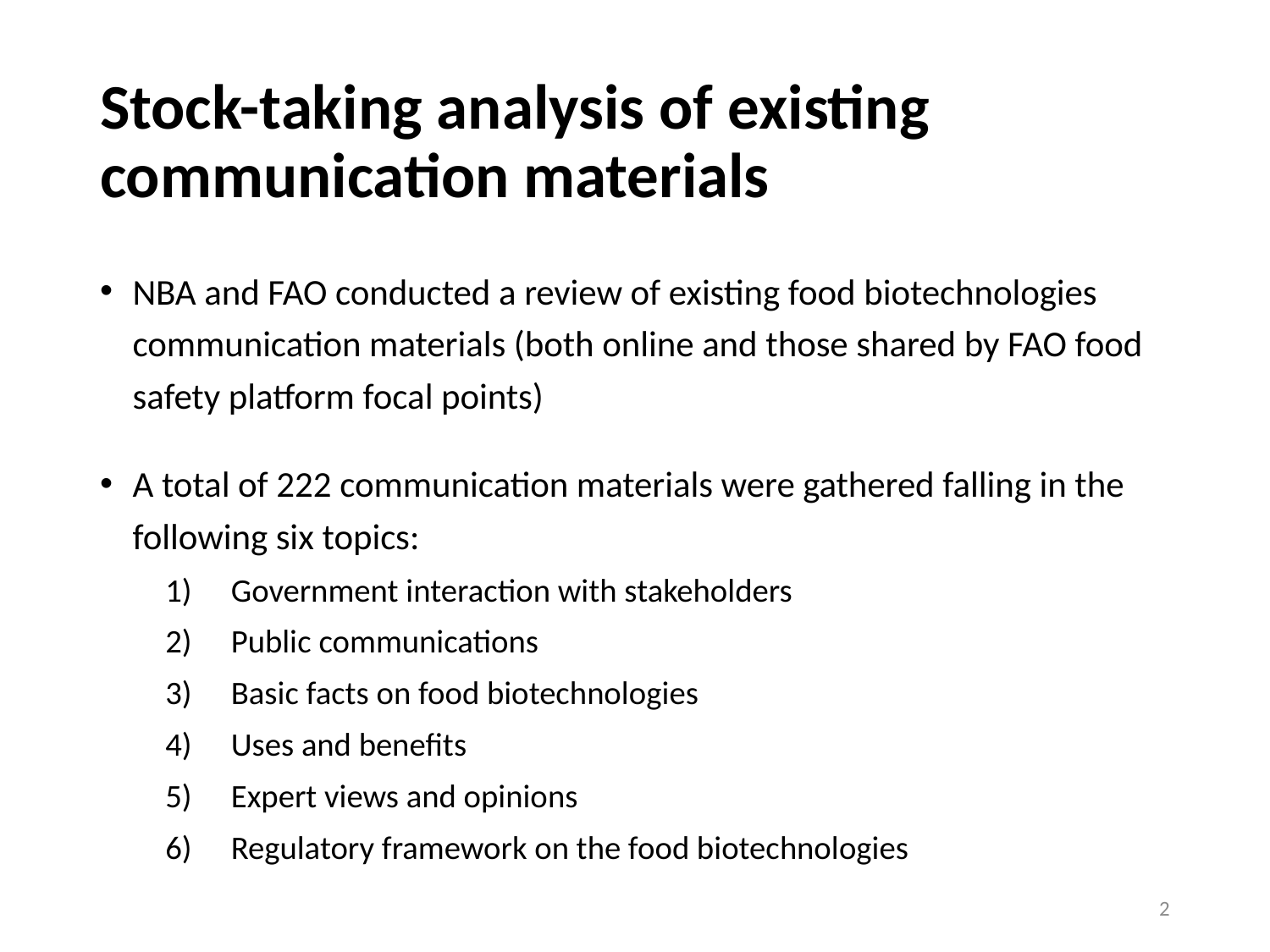

# Stock-taking analysis of existing communication materials
NBA and FAO conducted a review of existing food biotechnologies communication materials (both online and those shared by FAO food safety platform focal points)

A total of 222 communication materials were gathered falling in the following six topics:
Government interaction with stakeholders
Public communications
Basic facts on food biotechnologies
Uses and benefits
Expert views and opinions
Regulatory framework on the food biotechnologies

2